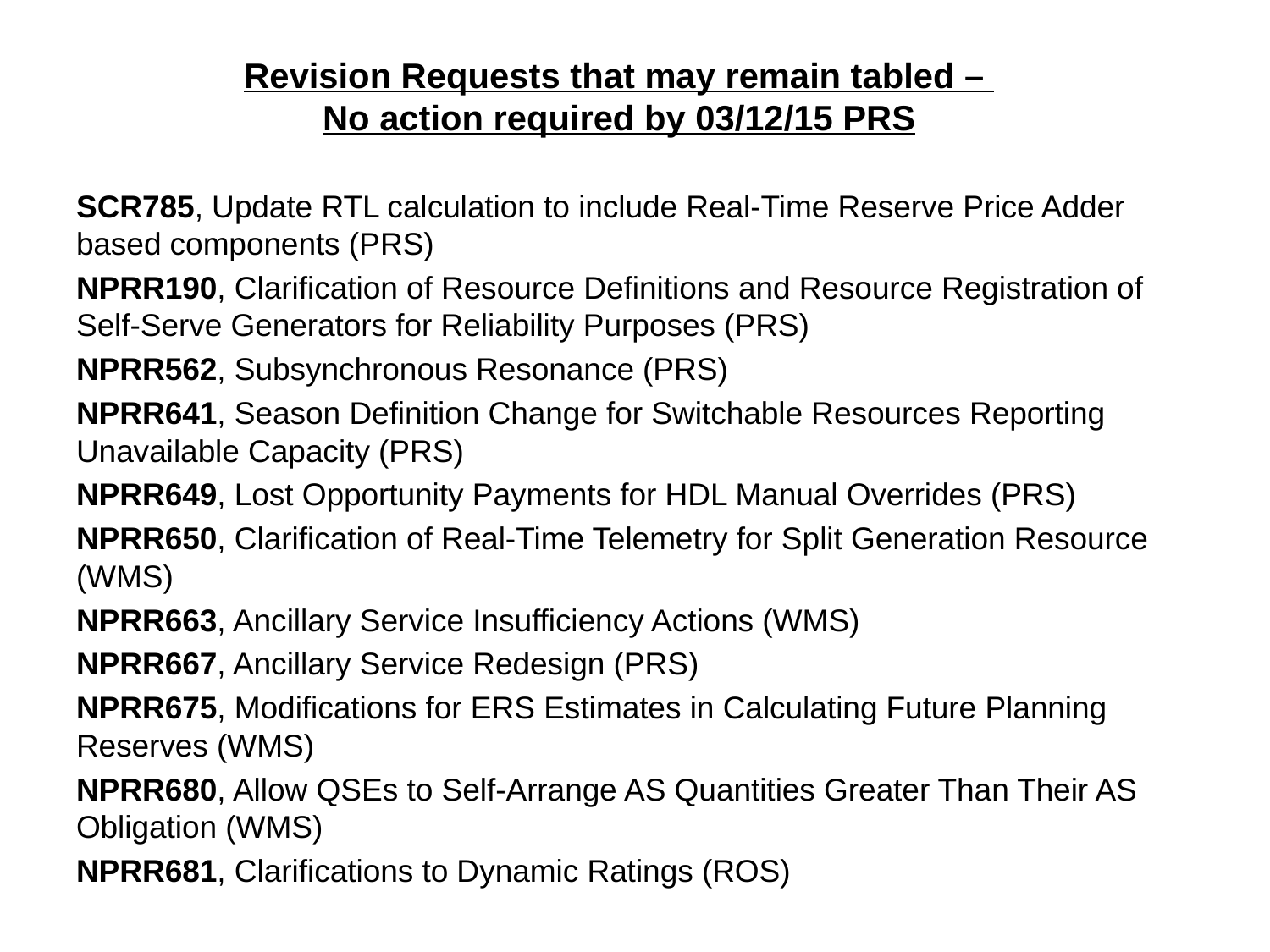

# Revision Requests that may remain tabled – No action required by 03/12/15 PRS
SCR785, Update RTL calculation to include Real-Time Reserve Price Adder based components (PRS)
NPRR190, Clarification of Resource Definitions and Resource Registration of Self-Serve Generators for Reliability Purposes (PRS)
NPRR562, Subsynchronous Resonance (PRS)
NPRR641, Season Definition Change for Switchable Resources Reporting Unavailable Capacity (PRS)
NPRR649, Lost Opportunity Payments for HDL Manual Overrides (PRS)
NPRR650, Clarification of Real-Time Telemetry for Split Generation Resource (WMS)
NPRR663, Ancillary Service Insufficiency Actions (WMS)
NPRR667, Ancillary Service Redesign (PRS)
NPRR675, Modifications for ERS Estimates in Calculating Future Planning Reserves (WMS)
NPRR680, Allow QSEs to Self-Arrange AS Quantities Greater Than Their AS Obligation (WMS)
NPRR681, Clarifications to Dynamic Ratings (ROS)